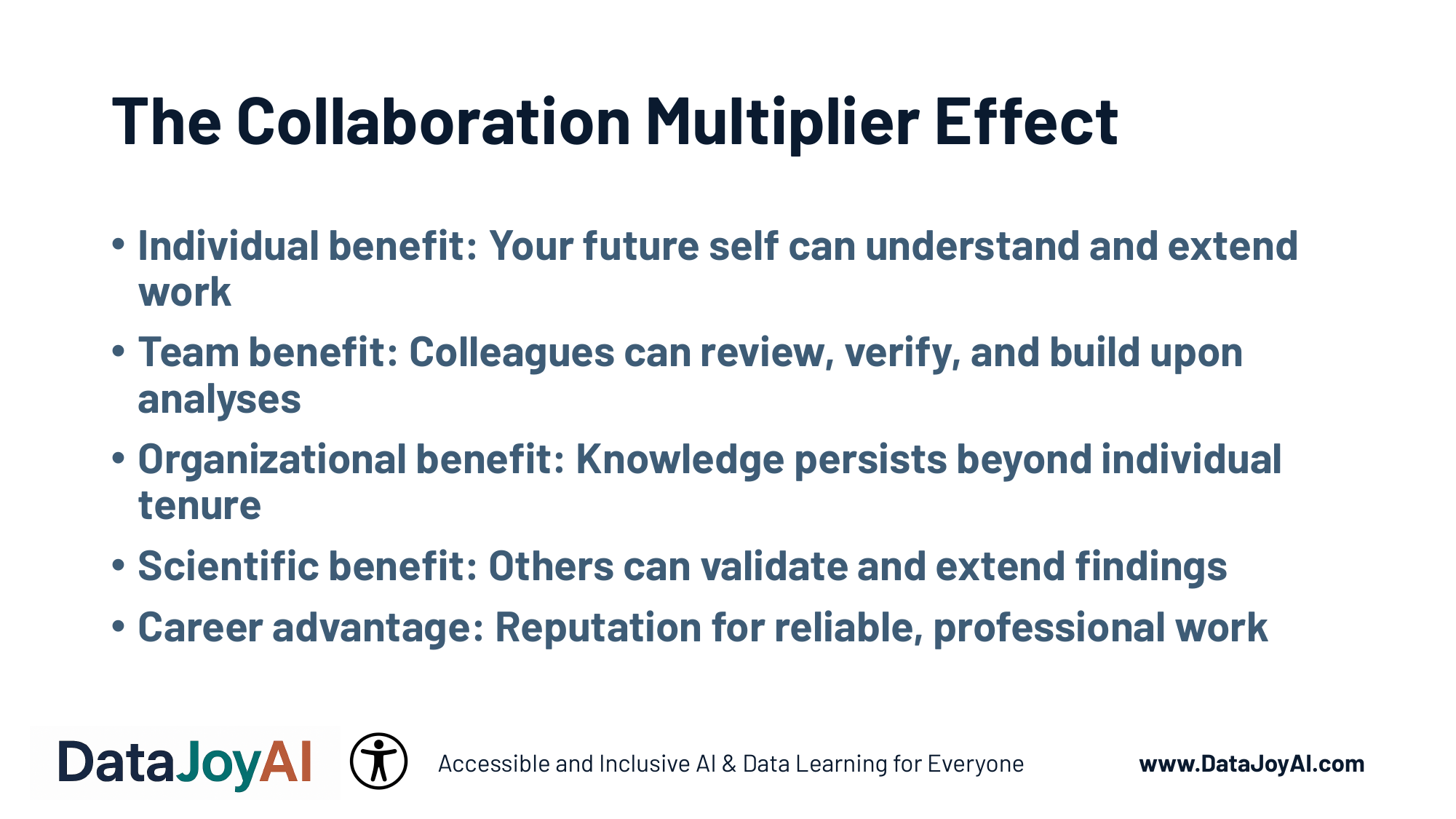

# The Collaboration Multiplier Effect
Individual benefit: Your future self can understand and extend work
Team benefit: Colleagues can review, verify, and build upon analyses
Organizational benefit: Knowledge persists beyond individual tenure
Scientific benefit: Others can validate and extend findings
Career advantage: Reputation for reliable, professional work